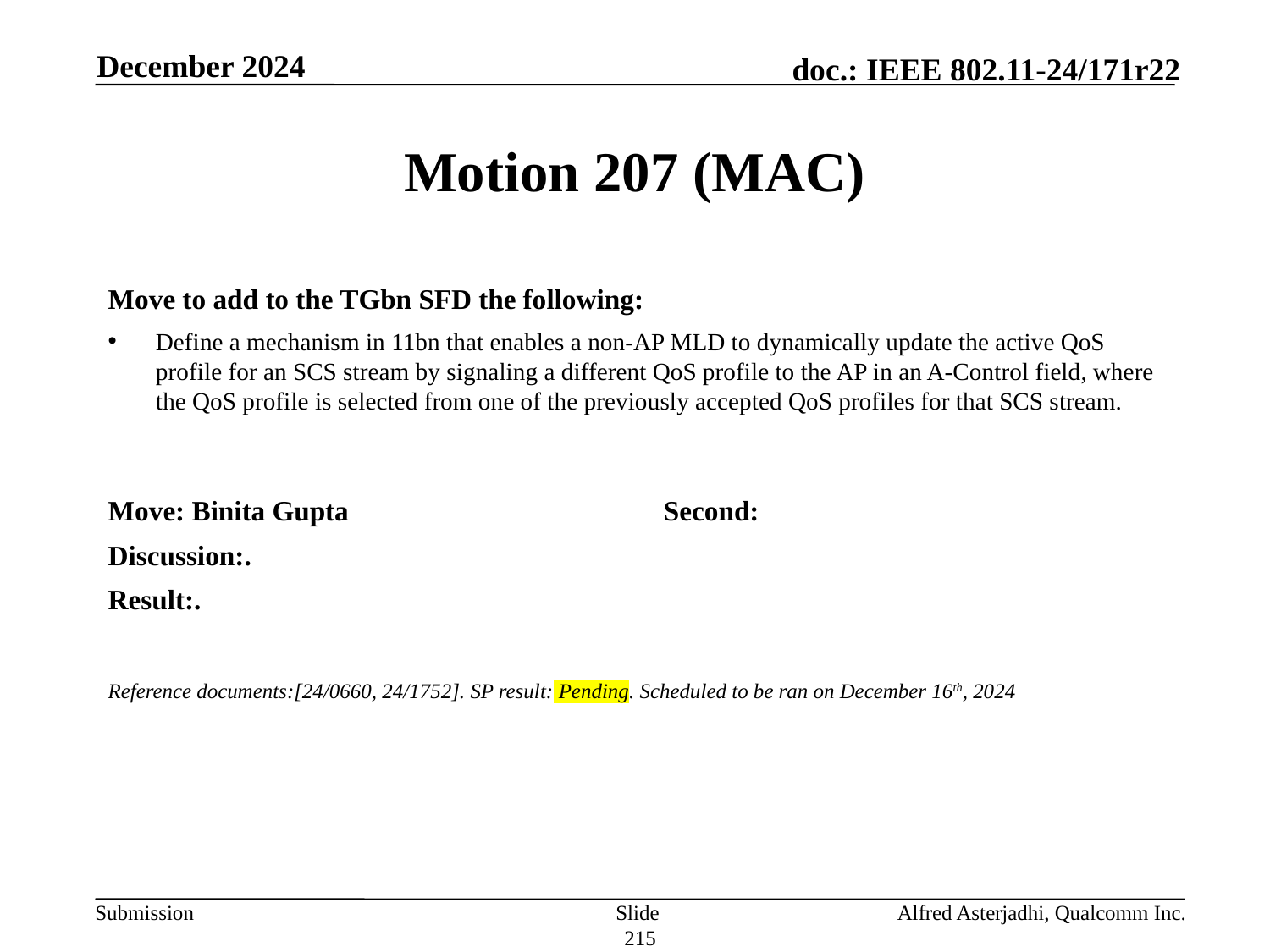

December 2024
# Motion 207 (MAC)
Move to add to the TGbn SFD the following:
Define a mechanism in 11bn that enables a non-AP MLD to dynamically update the active QoS profile for an SCS stream by signaling a different QoS profile to the AP in an A-Control field, where the QoS profile is selected from one of the previously accepted QoS profiles for that SCS stream.

Move: Binita Gupta			Second:
Discussion:.
Result:.

Reference documents:[24/0660, 24/1752]. SP result: Pending. Scheduled to be ran on December 16th, 2024
Slide 215
Alfred Asterjadhi, Qualcomm Inc.